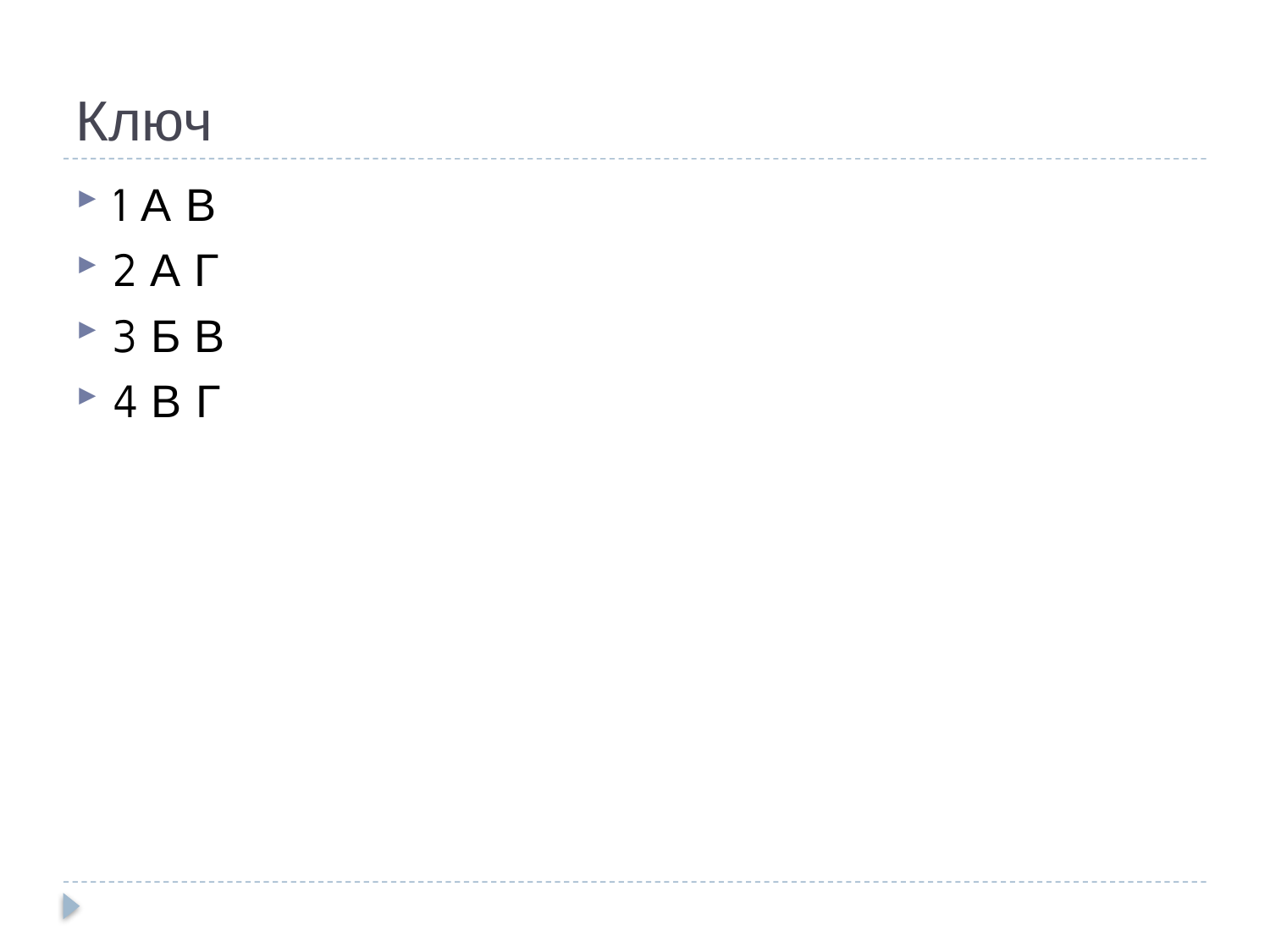

# Ключ
1 А В
2 А Г
3 Б В
4 В Г